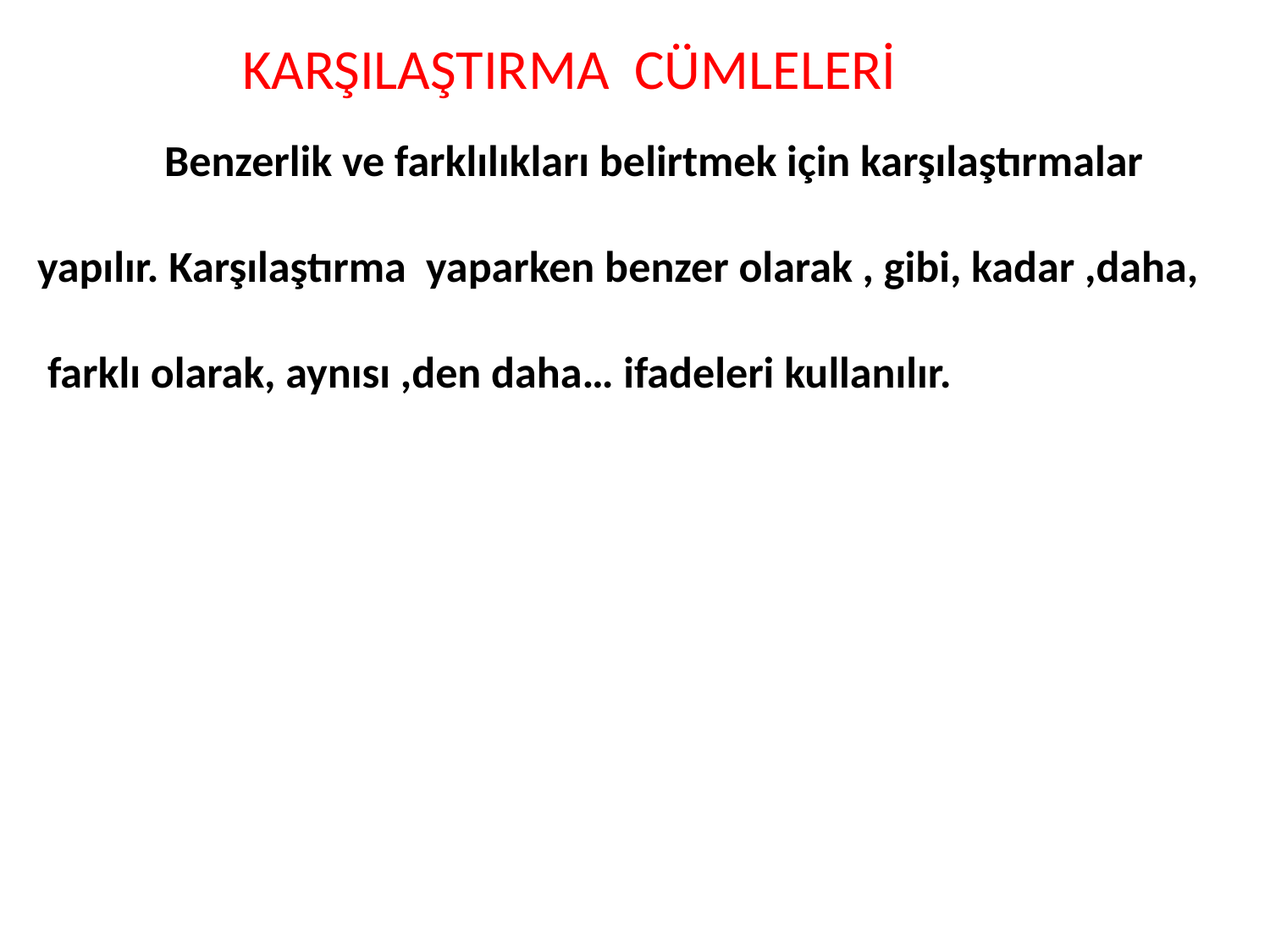

KARŞILAŞTIRMA  CÜMLELERİ
 	Benzerlik ve farklılıkları belirtmek için karşılaştırmalar

yapılır. Karşılaştırma  yaparken benzer olarak , gibi, kadar ,daha,

 farklı olarak, aynısı ,den daha… ifadeleri kullanılır.